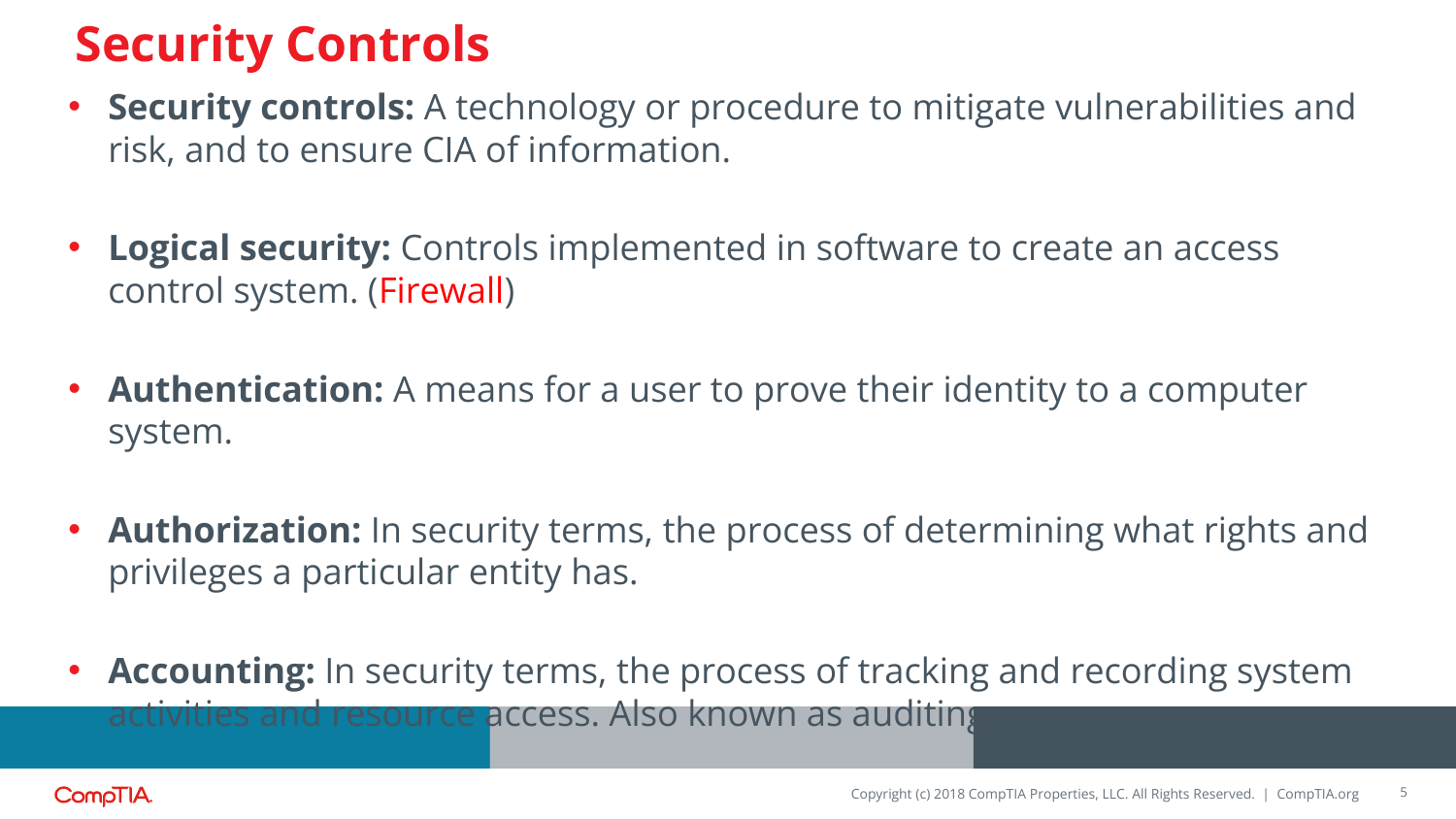

# Security Controls
Security controls: A technology or procedure to mitigate vulnerabilities and risk, and to ensure CIA of information.

Logical security: Controls implemented in software to create an access control system. (Firewall)

Authentication: A means for a user to prove their identity to a computer system.

Authorization: In security terms, the process of determining what rights and privileges a particular entity has.

Accounting: In security terms, the process of tracking and recording system activities and resource access. Also known as auditing.
5